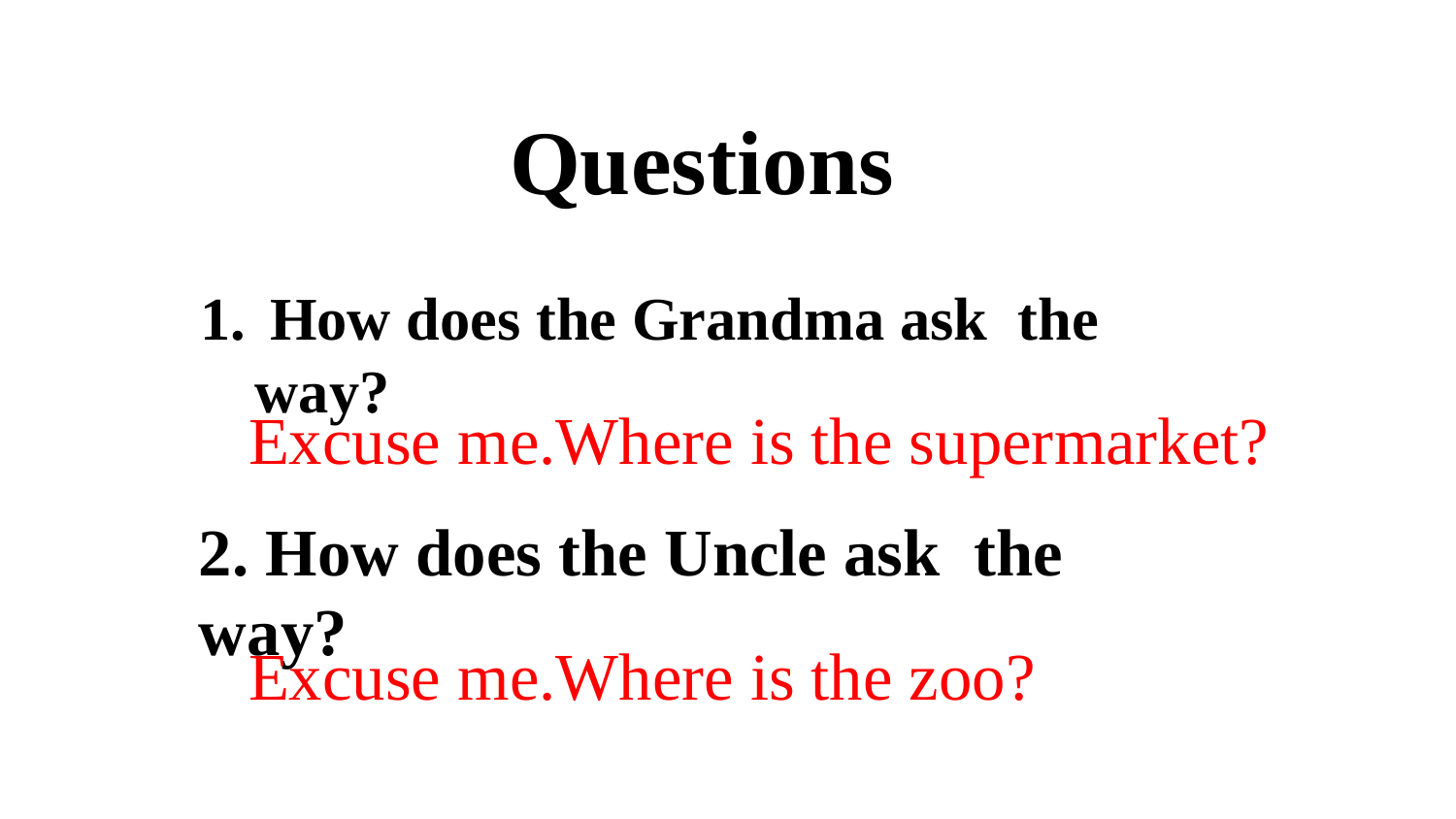

Questions
 How does the Grandma ask  the way?
Excuse me.Where is the supermarket?
2. How does the Uncle ask  the way?
Excuse me.Where is the zoo?